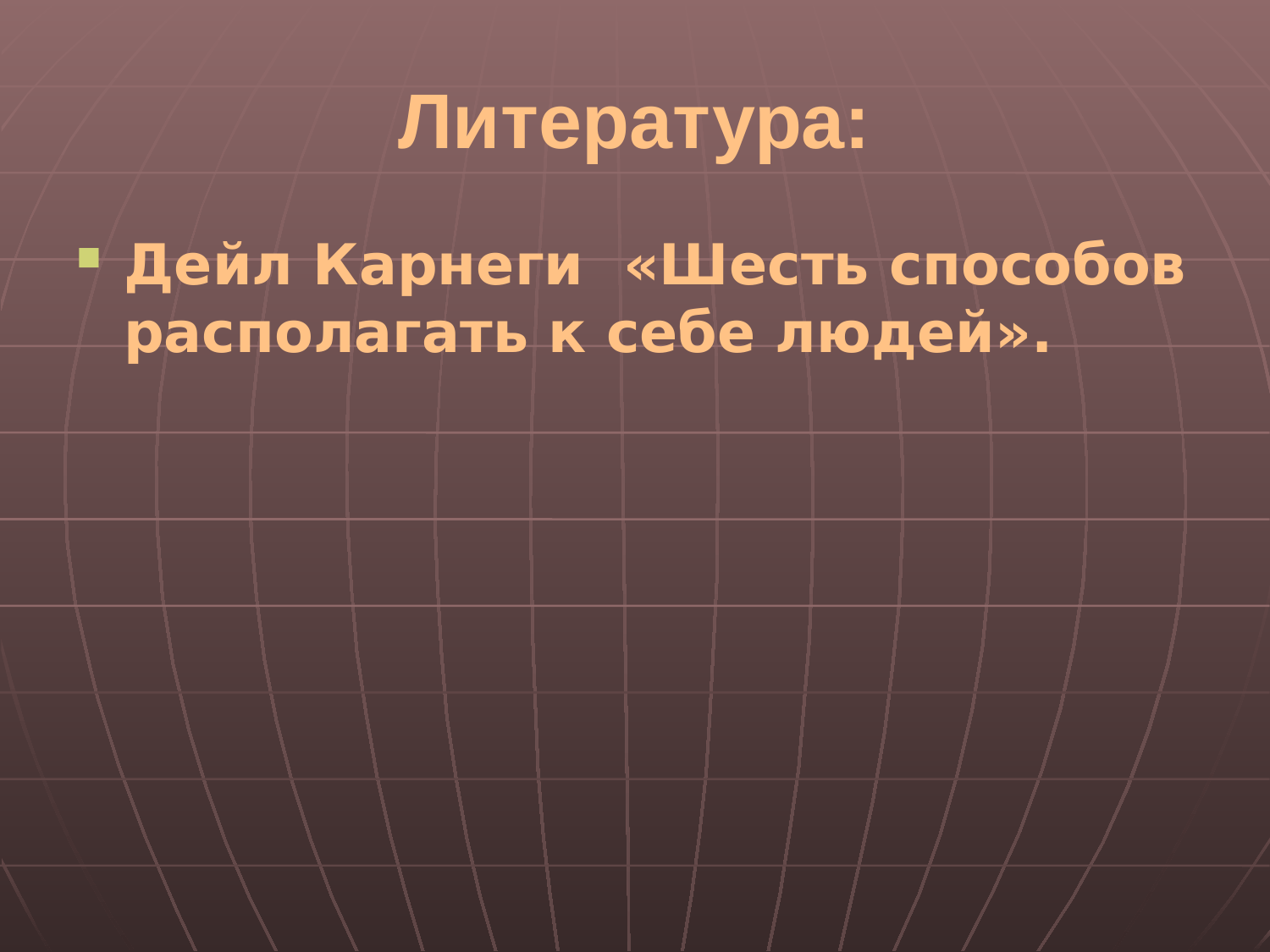

# Литература:
Дейл Карнеги  «Шесть способов располагать к себе людей».